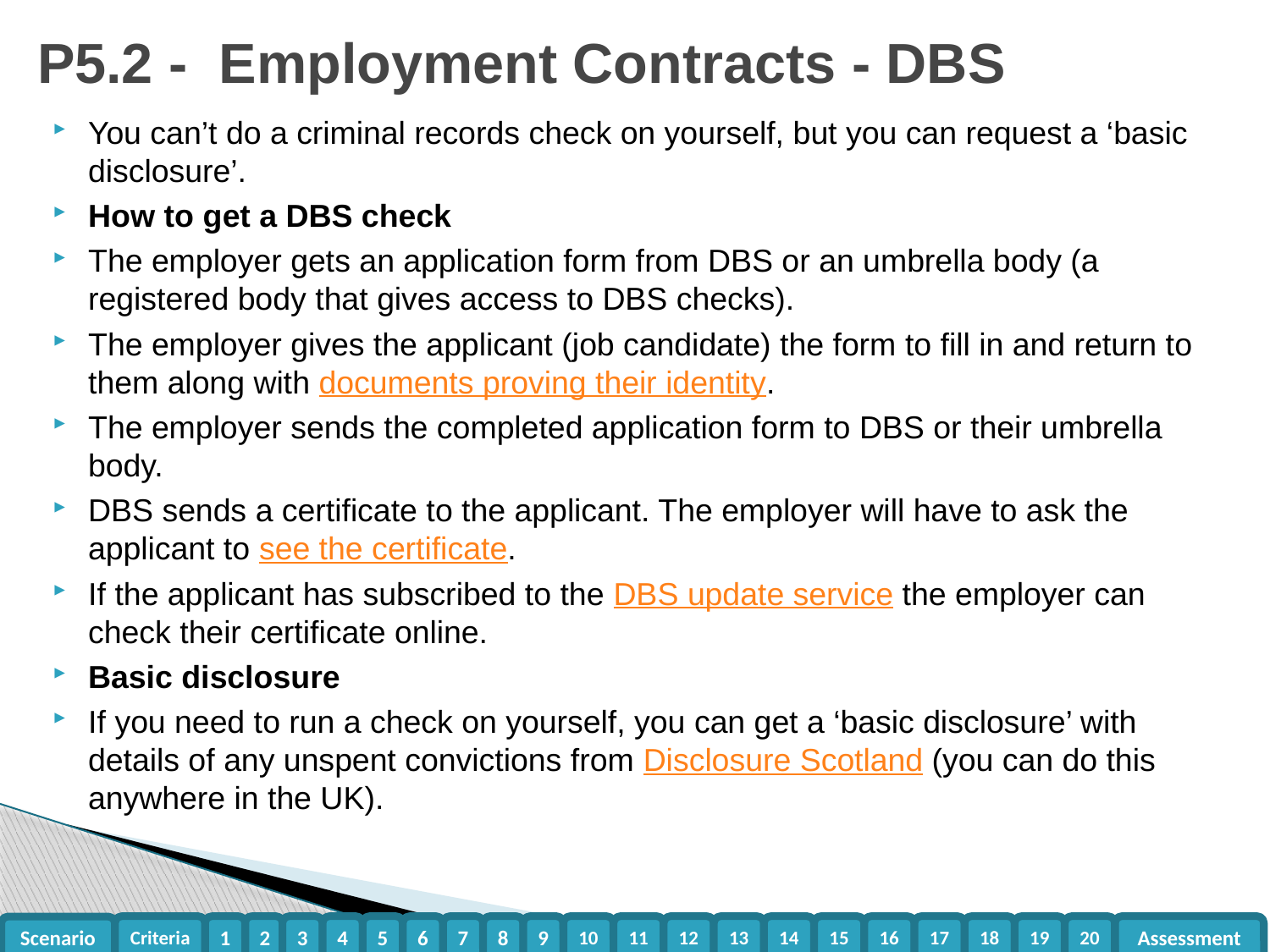

# P5.2 -  Employment Contracts - DBS
You can’t do a criminal records check on yourself, but you can request a ‘basic disclosure’.
How to get a DBS check
The employer gets an application form from DBS or an umbrella body (a registered body that gives access to DBS checks).
The employer gives the applicant (job candidate) the form to fill in and return to them along with documents proving their identity.
The employer sends the completed application form to DBS or their umbrella body.
DBS sends a certificate to the applicant. The employer will have to ask the applicant to see the certificate.
If the applicant has subscribed to the DBS update service the employer can check their certificate online.
Basic disclosure
If you need to run a check on yourself, you can get a ‘basic disclosure’ with details of any unspent convictions from Disclosure Scotland (you can do this anywhere in the UK).